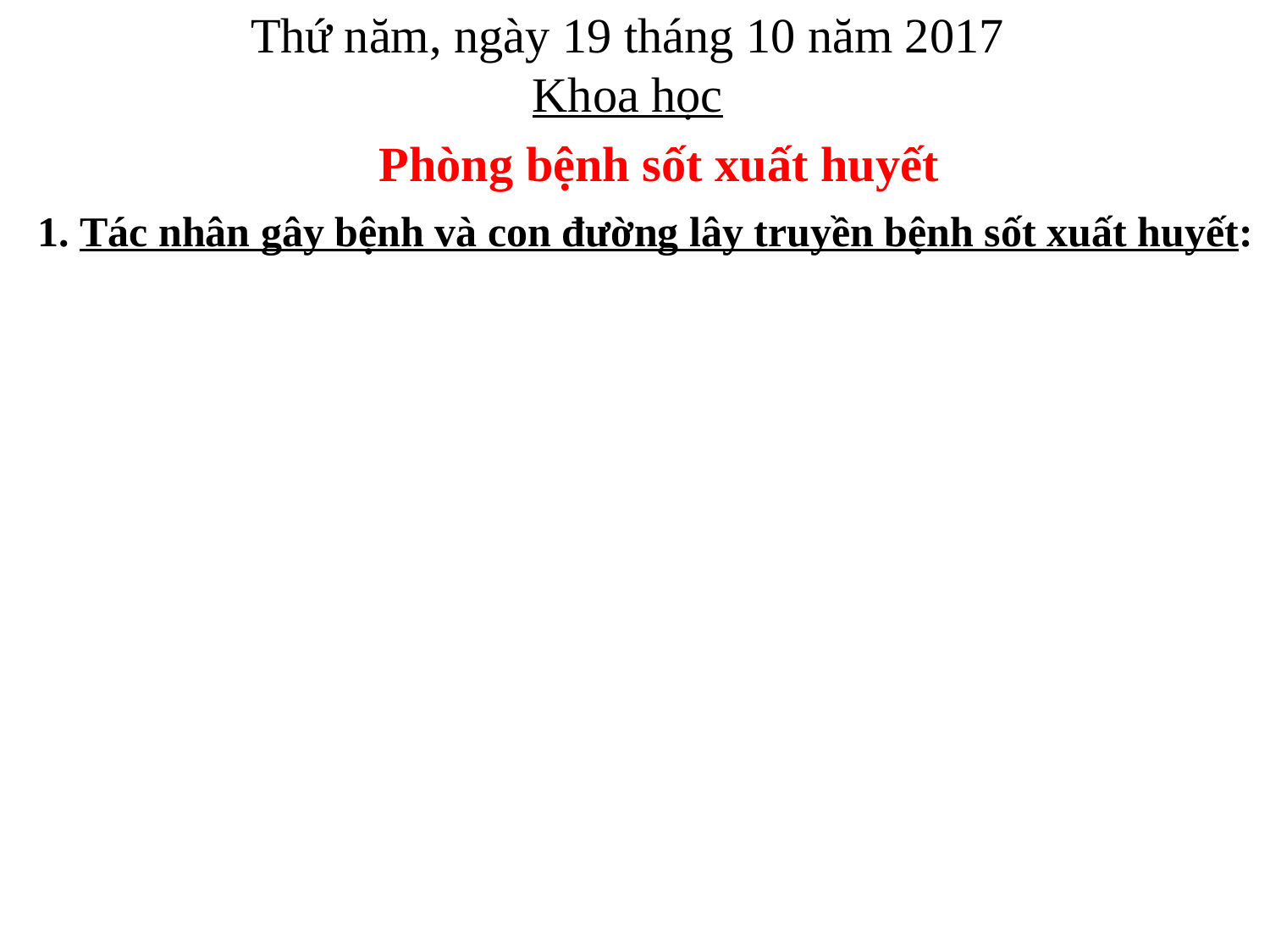

Thứ năm, ngày 19 tháng 10 năm 2017
Khoa học

    Phòng bệnh sốt xuất huyết
1. Tác nhân gây bệnh và con đường lây truyền bệnh sốt xuất huyết: